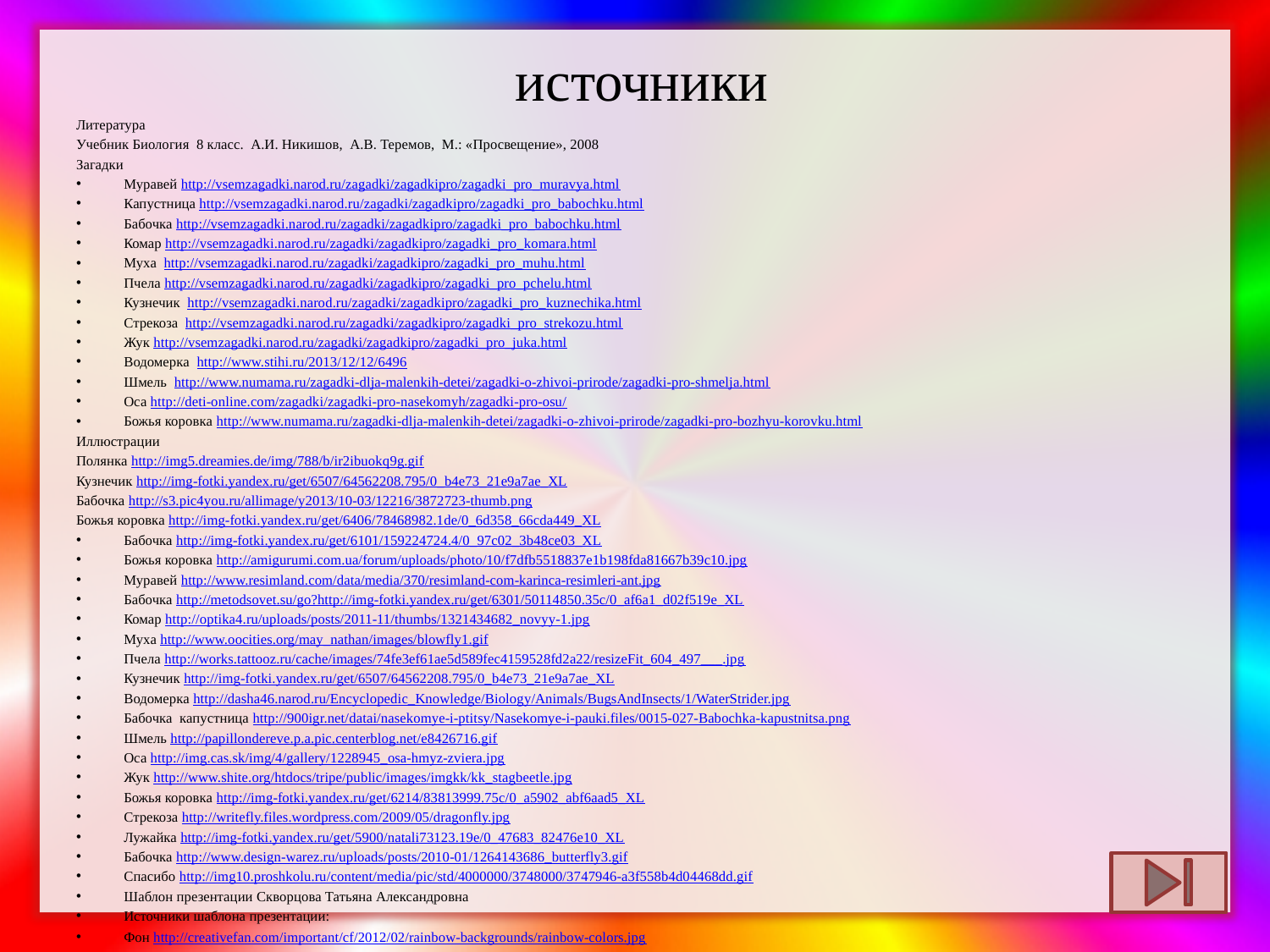

# источники
Литература
Учебник Биология  8 класс.  А.И. Никишов,  А.В. Теремов,  М.: «Просвещение», 2008
Загадки
Муравей http://vsemzagadki.narod.ru/zagadki/zagadkipro/zagadki_pro_muravya.html
Капустница http://vsemzagadki.narod.ru/zagadki/zagadkipro/zagadki_pro_babochku.html
Бабочка http://vsemzagadki.narod.ru/zagadki/zagadkipro/zagadki_pro_babochku.html
Комар http://vsemzagadki.narod.ru/zagadki/zagadkipro/zagadki_pro_komara.html
Муха  http://vsemzagadki.narod.ru/zagadki/zagadkipro/zagadki_pro_muhu.html
Пчела http://vsemzagadki.narod.ru/zagadki/zagadkipro/zagadki_pro_pchelu.html
Кузнечик  http://vsemzagadki.narod.ru/zagadki/zagadkipro/zagadki_pro_kuznechika.html
Стрекоза  http://vsemzagadki.narod.ru/zagadki/zagadkipro/zagadki_pro_strekozu.html
Жук http://vsemzagadki.narod.ru/zagadki/zagadkipro/zagadki_pro_juka.html
Водомерка  http://www.stihi.ru/2013/12/12/6496
Шмель  http://www.numama.ru/zagadki-dlja-malenkih-detei/zagadki-o-zhivoi-prirode/zagadki-pro-shmelja.html
Оса http://deti-online.com/zagadki/zagadki-pro-nasekomyh/zagadki-pro-osu/
Божья коровка http://www.numama.ru/zagadki-dlja-malenkih-detei/zagadki-o-zhivoi-prirode/zagadki-pro-bozhyu-korovku.html
Иллюстрации
Полянка http://img5.dreamies.de/img/788/b/ir2ibuokq9g.gif
Кузнечик http://img-fotki.yandex.ru/get/6507/64562208.795/0_b4e73_21e9a7ae_XL
Бабочка http://s3.pic4you.ru/allimage/y2013/10-03/12216/3872723-thumb.png
Божья коровка http://img-fotki.yandex.ru/get/6406/78468982.1de/0_6d358_66cda449_XL
Бабочка http://img-fotki.yandex.ru/get/6101/159224724.4/0_97c02_3b48ce03_XL
Божья коровка http://amigurumi.com.ua/forum/uploads/photo/10/f7dfb5518837e1b198fda81667b39c10.jpg
Муравей http://www.resimland.com/data/media/370/resimland-com-karinca-resimleri-ant.jpg
Бабочка http://metodsovet.su/go?http://img-fotki.yandex.ru/get/6301/50114850.35c/0_af6a1_d02f519e_XL
Комар http://optika4.ru/uploads/posts/2011-11/thumbs/1321434682_novyy-1.jpg
Муха http://www.oocities.org/may_nathan/images/blowfly1.gif
Пчела http://works.tattooz.ru/cache/images/74fe3ef61ae5d589fec4159528fd2a22/resizeFit_604_497___.jpg
Кузнечик http://img-fotki.yandex.ru/get/6507/64562208.795/0_b4e73_21e9a7ae_XL
Водомерка http://dasha46.narod.ru/Encyclopedic_Knowledge/Biology/Animals/BugsAndInsects/1/WaterStrider.jpg
Бабочка  капустница http://900igr.net/datai/nasekomye-i-ptitsy/Nasekomye-i-pauki.files/0015-027-Babochka-kapustnitsa.png
Шмель http://papillondereve.p.a.pic.centerblog.net/e8426716.gif
Оса http://img.cas.sk/img/4/gallery/1228945_osa-hmyz-zviera.jpg
Жук http://www.shite.org/htdocs/tripe/public/images/imgkk/kk_stagbeetle.jpg
Божья коровка http://img-fotki.yandex.ru/get/6214/83813999.75c/0_a5902_abf6aad5_XL
Стрекоза http://writefly.files.wordpress.com/2009/05/dragonfly.jpg
Лужайка http://img-fotki.yandex.ru/get/5900/natali73123.19e/0_47683_82476e10_XL
Бабочка http://www.design-warez.ru/uploads/posts/2010-01/1264143686_butterfly3.gif
Спасибо http://img10.proshkolu.ru/content/media/pic/std/4000000/3748000/3747946-a3f558b4d04468dd.gif
Шаблон презентации Скворцова Татьяна Александровна
Источники шаблона презентации:
Фон http://creativefan.com/important/cf/2012/02/rainbow-backgrounds/rainbow-colors.jpg